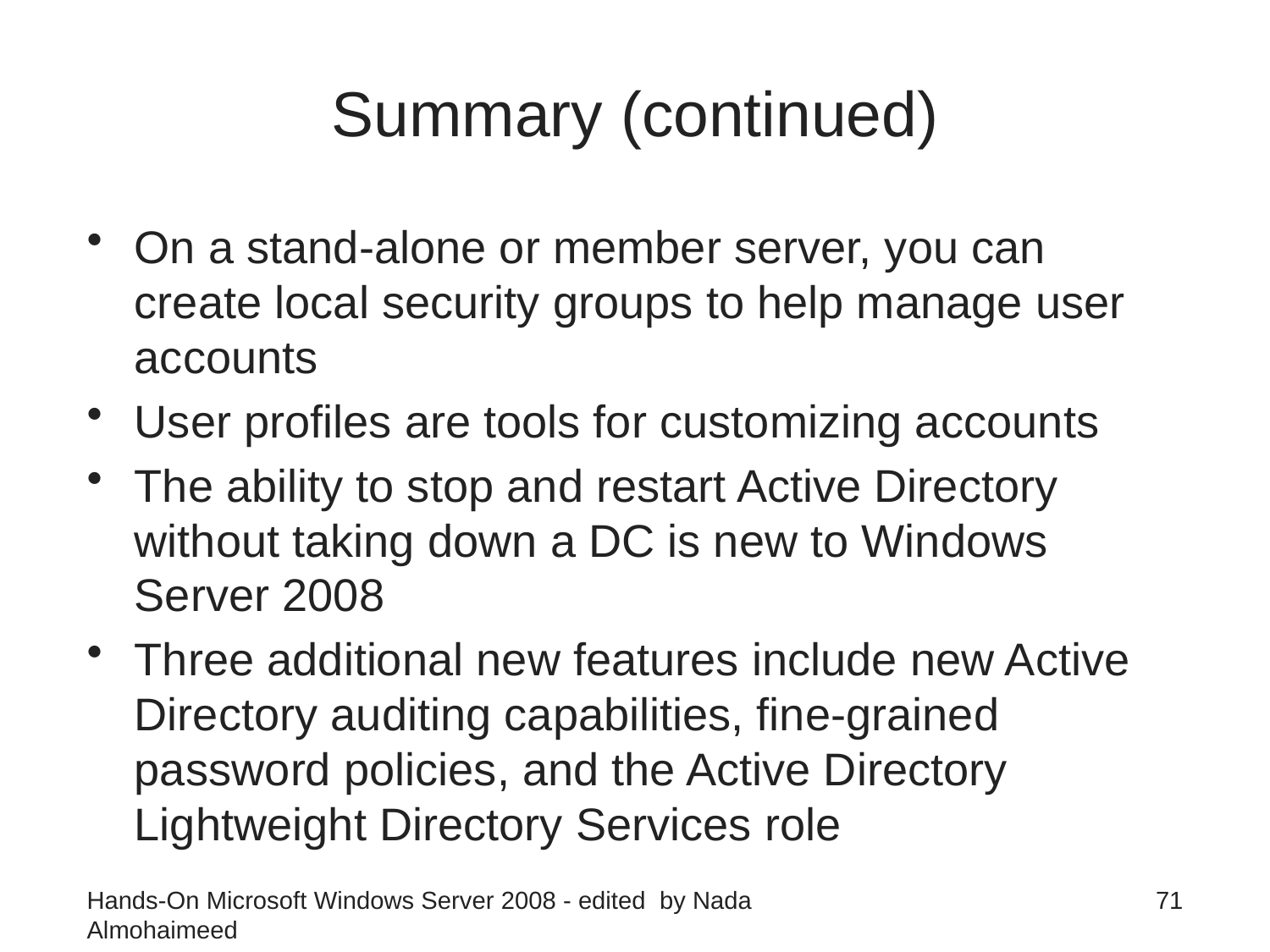

# Summary (continued)
On a stand-alone or member server, you can create local security groups to help manage user accounts
User profiles are tools for customizing accounts
The ability to stop and restart Active Directory without taking down a DC is new to Windows Server 2008
Three additional new features include new Active Directory auditing capabilities, fine-grained password policies, and the Active Directory Lightweight Directory Services role
Hands-On Microsoft Windows Server 2008 - edited  by Nada Almohaimeed
71